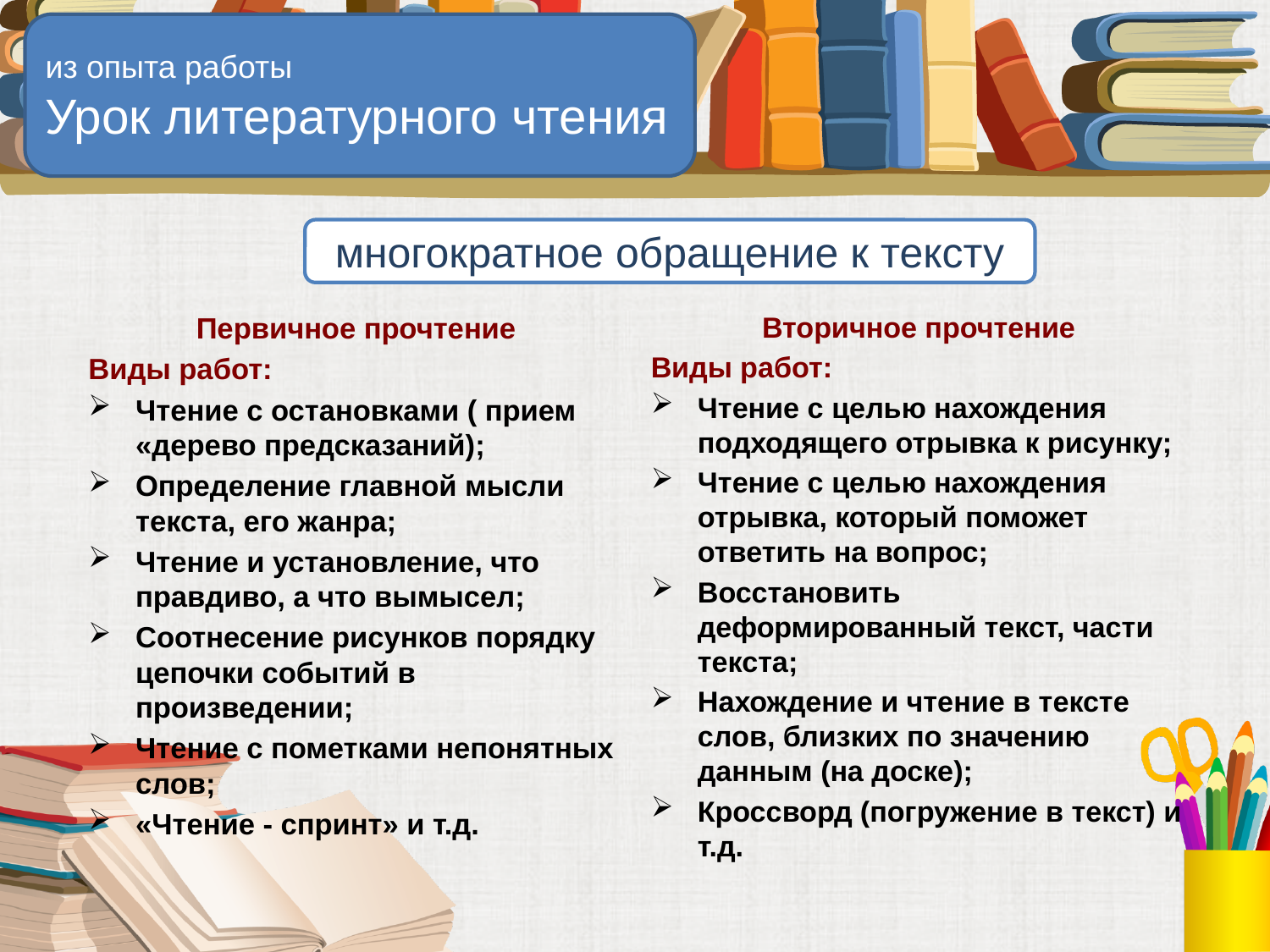

из опыта работы
Урок литературного чтения
многократное обращение к тексту

Вторичное прочтение
Виды работ:
Чтение с целью нахождения подходящего отрывка к рисунку;
Чтение с целью нахождения отрывка, который поможет ответить на вопрос;
Восстановить деформированный текст, части текста;
Нахождение и чтение в тексте слов, близких по значению данным (на доске);
Кроссворд (погружение в текст) и т.д.

Первичное прочтение
Виды работ:
Чтение с остановками ( прием «дерево предсказаний);
Определение главной мысли текста, его жанра;
Чтение и установление, что правдиво, а что вымысел;
Соотнесение рисунков порядку цепочки событий в произведении;
Чтение с пометками непонятных слов;
«Чтение - спринт» и т.д.